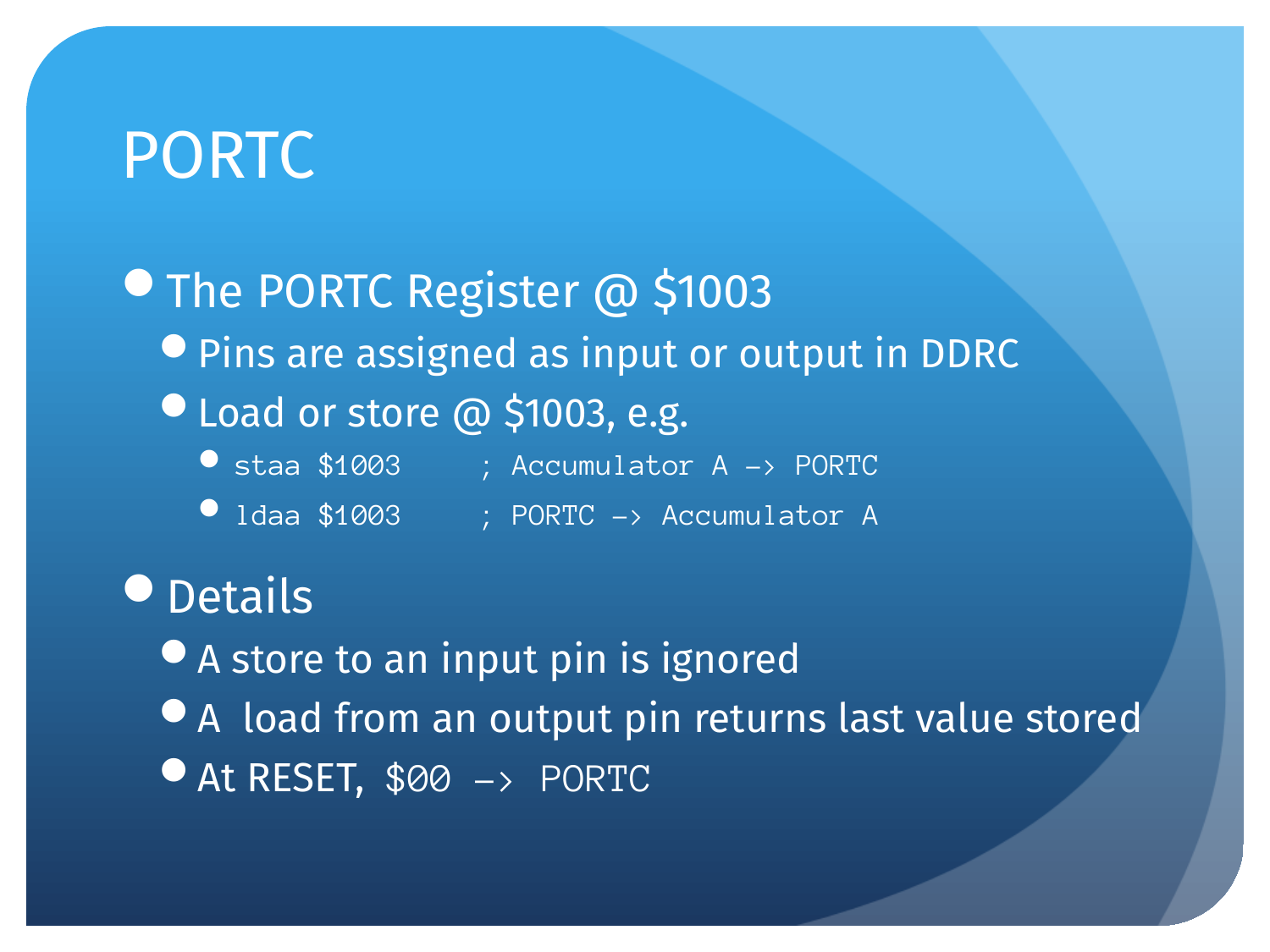

# PORTC
The PORTC Register @ $1003
Pins are assigned as input or output in DDRC
Load or store @ $1003, e.g.
staa $1003 	; Accumulator A -> PORTC
ldaa $1003 	; PORTC -> Accumulator A
Details
A store to an input pin is ignored
A  load from an output pin returns last value stored
At RESET,  $00 -> PORTC